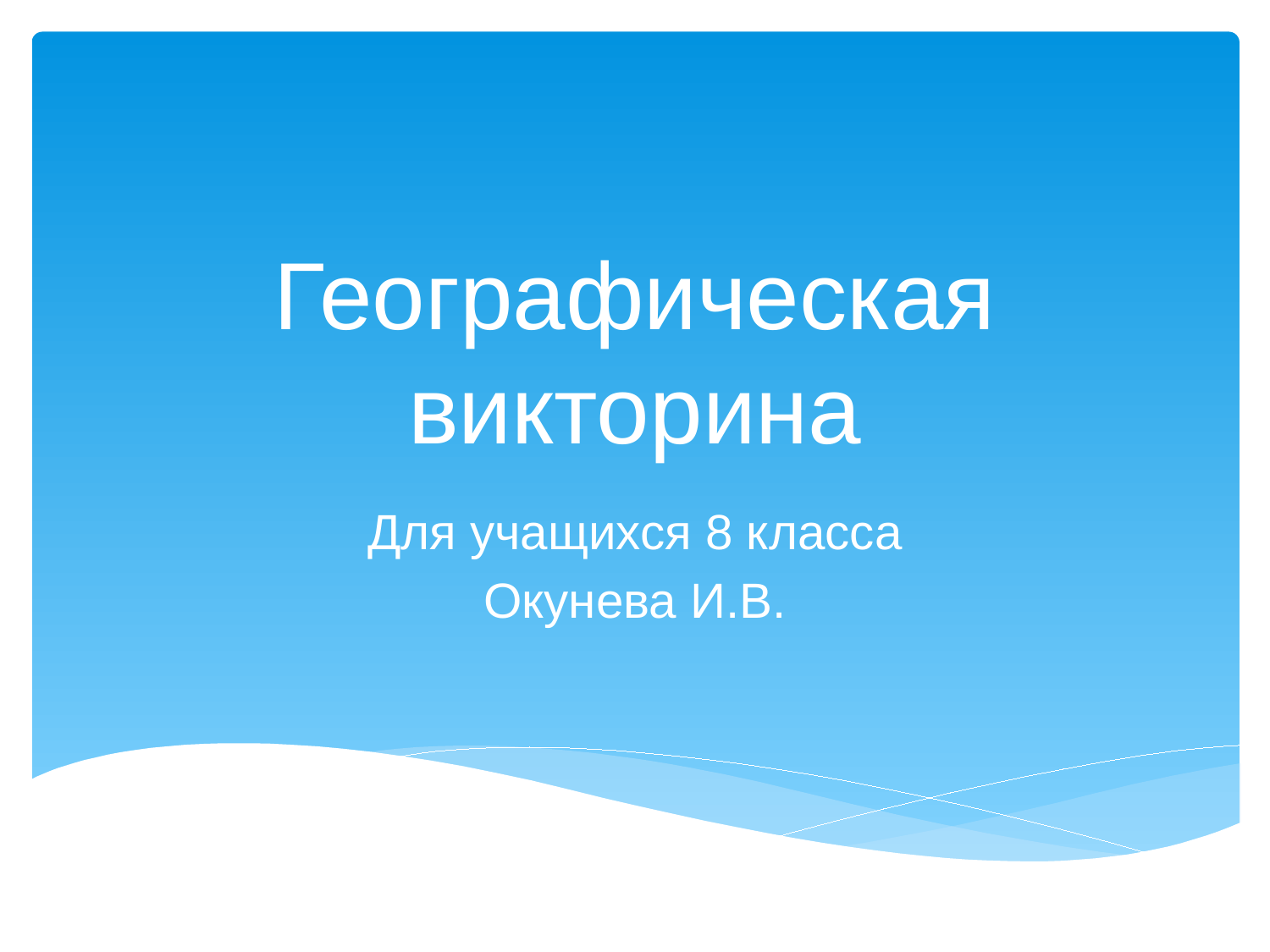

# Географическая викторина
Для учащихся 8 класса
Окунева И.В.